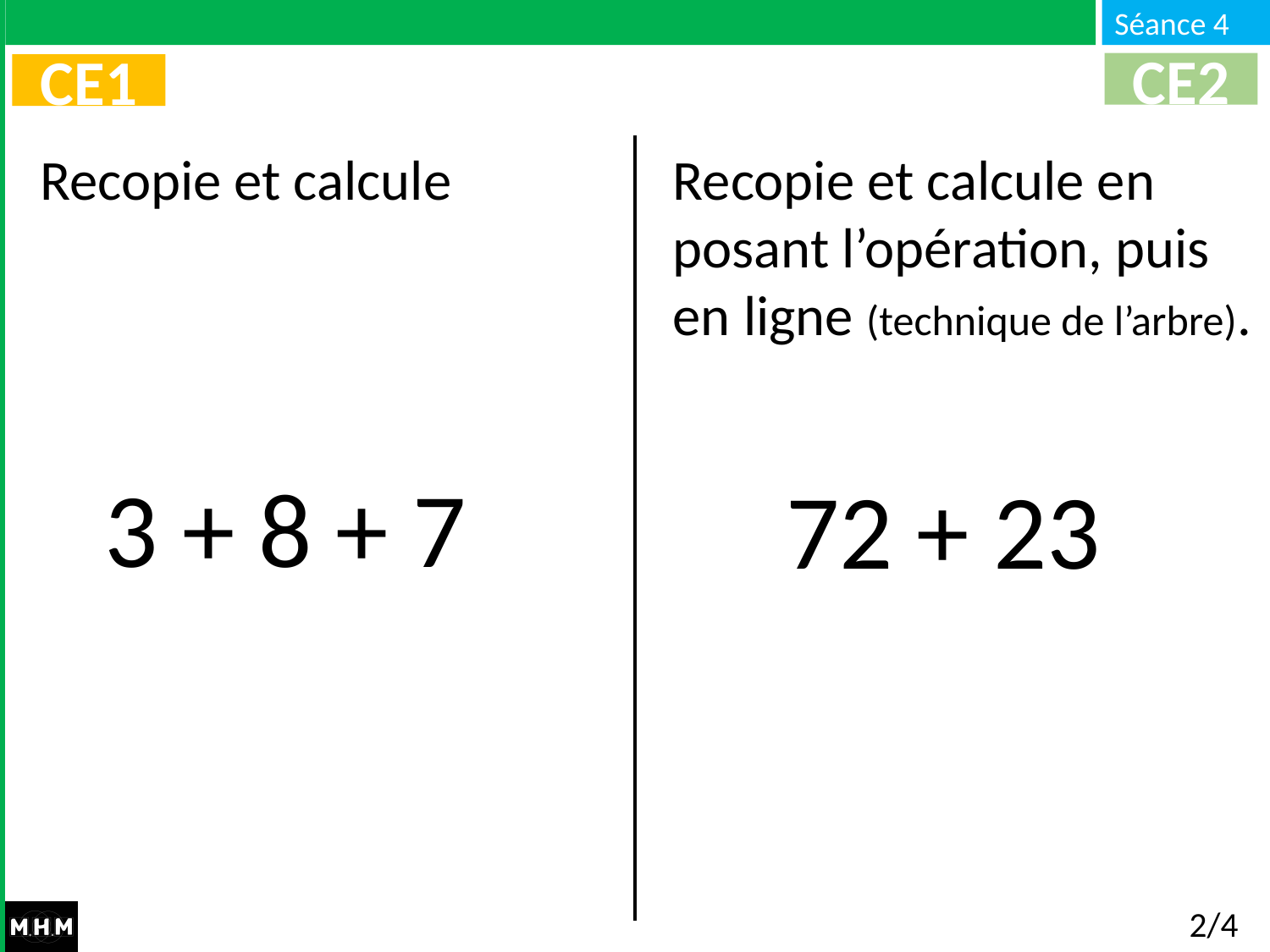

CE2
CE1
Recopie et calcule
Recopie et calcule en posant l’opération, puis en ligne (technique de l’arbre).
3 + 8 + 7
72 + 23
2/4